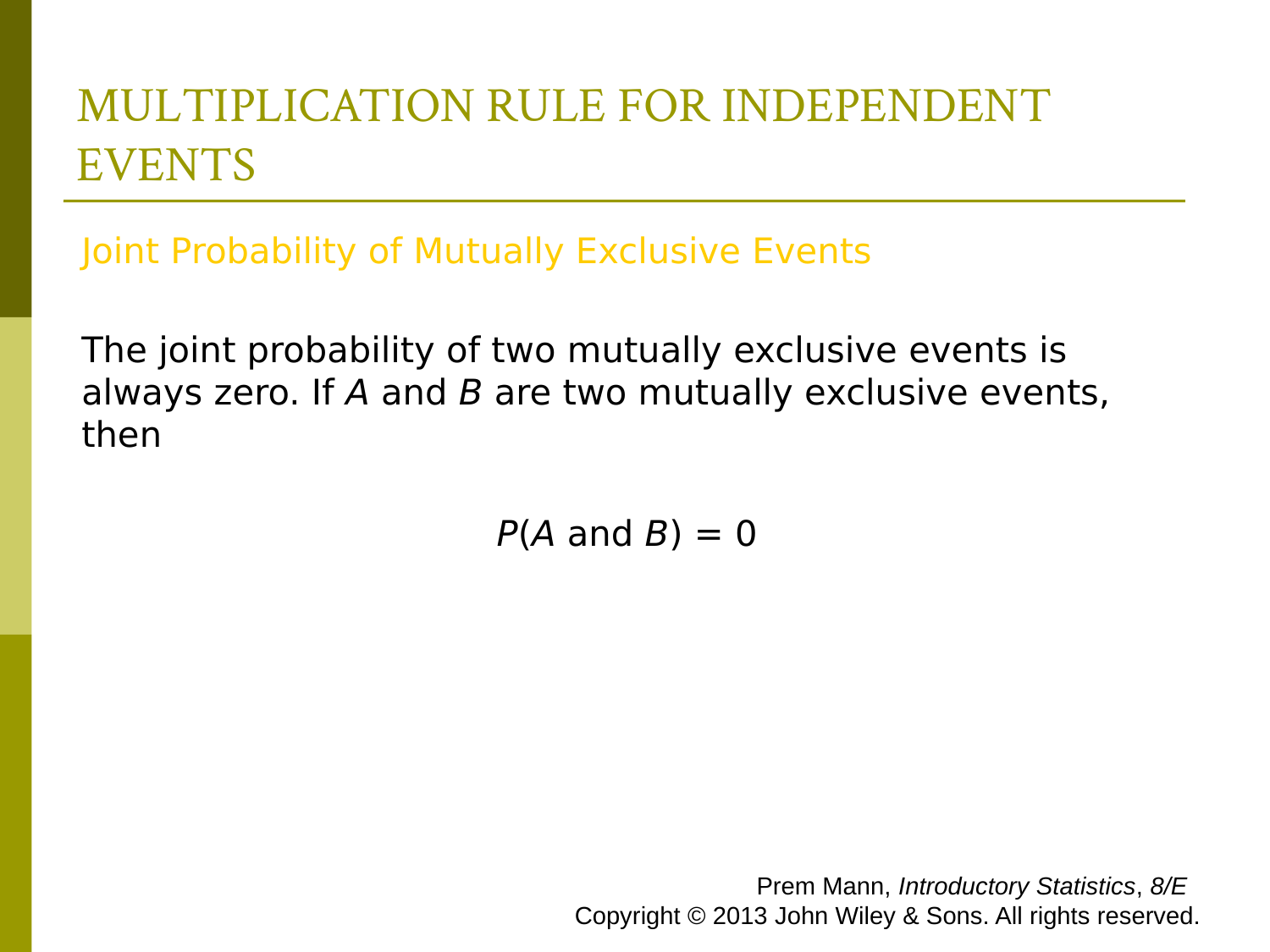

# MULTIPLICATION RULE FOR INDEPENDENT EVENTS
Joint Probability of Mutually Exclusive Events

The joint probability of two mutually exclusive events is always zero. If A and B are two mutually exclusive events, then

P(A and B) = 0
                          Prem Mann, Introductory Statistics, 8/E Copyright © 2013 John Wiley & Sons. All rights reserved.